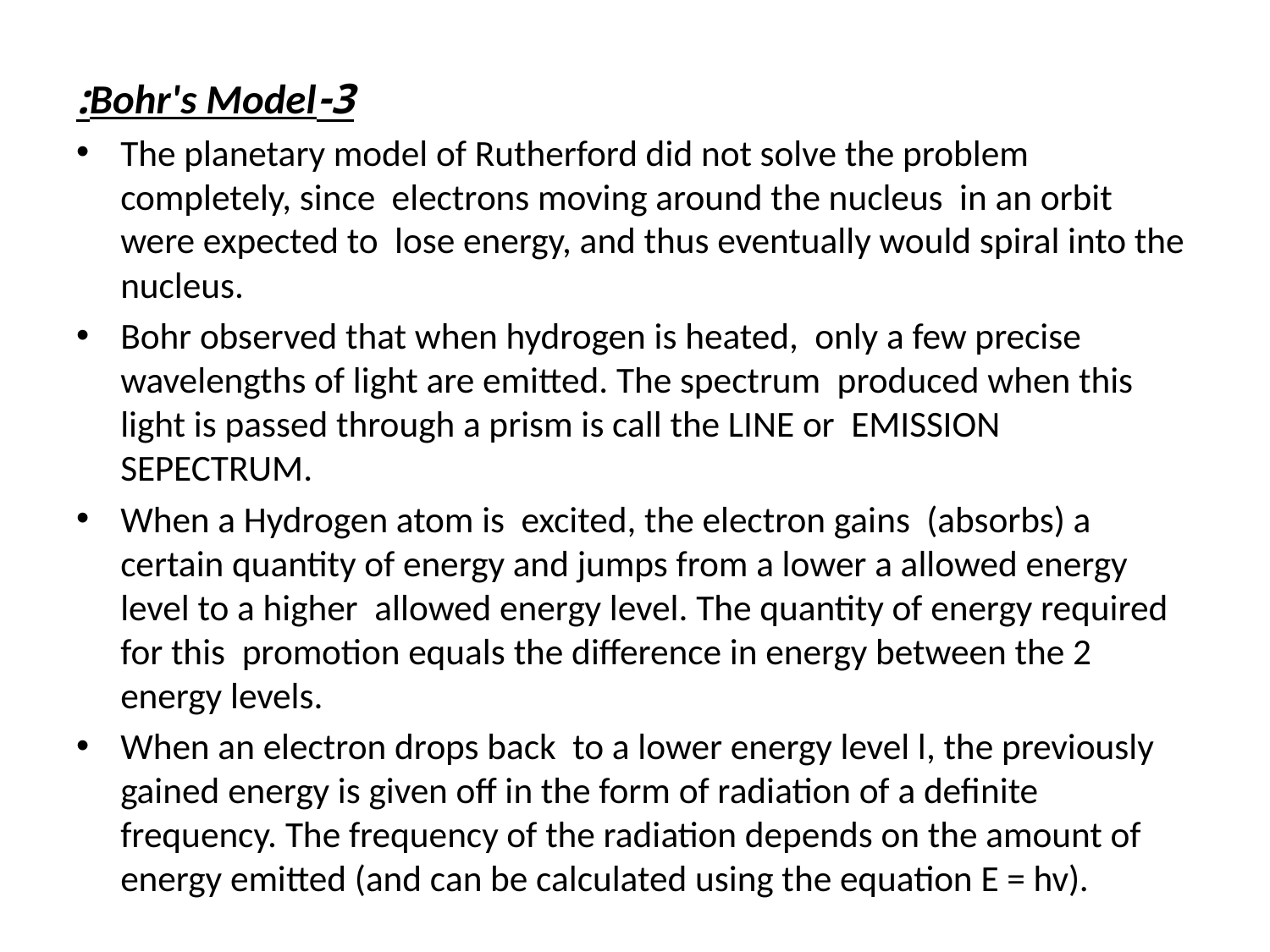

3-Bohr's Model:
The planetary model of Rutherford did not solve the problem completely, since  electrons moving around the nucleus  in an orbit were expected to  lose energy, and thus eventually would spiral into the nucleus.
Bohr observed that when hydrogen is heated,  only a few precise wavelengths of light are emitted. The spectrum  produced when this light is passed through a prism is call the LINE or  EMISSION SEPECTRUM.
When a Hydrogen atom is  excited, the electron gains  (absorbs) a certain quantity of energy and jumps from a lower a allowed energy level to a higher  allowed energy level. The quantity of energy required for this  promotion equals the difference in energy between the 2 energy levels.
When an electron drops back  to a lower energy level l, the previously  gained energy is given off in the form of radiation of a definite  frequency. The frequency of the radiation depends on the amount of  energy emitted (and can be calculated using the equation E = hv).